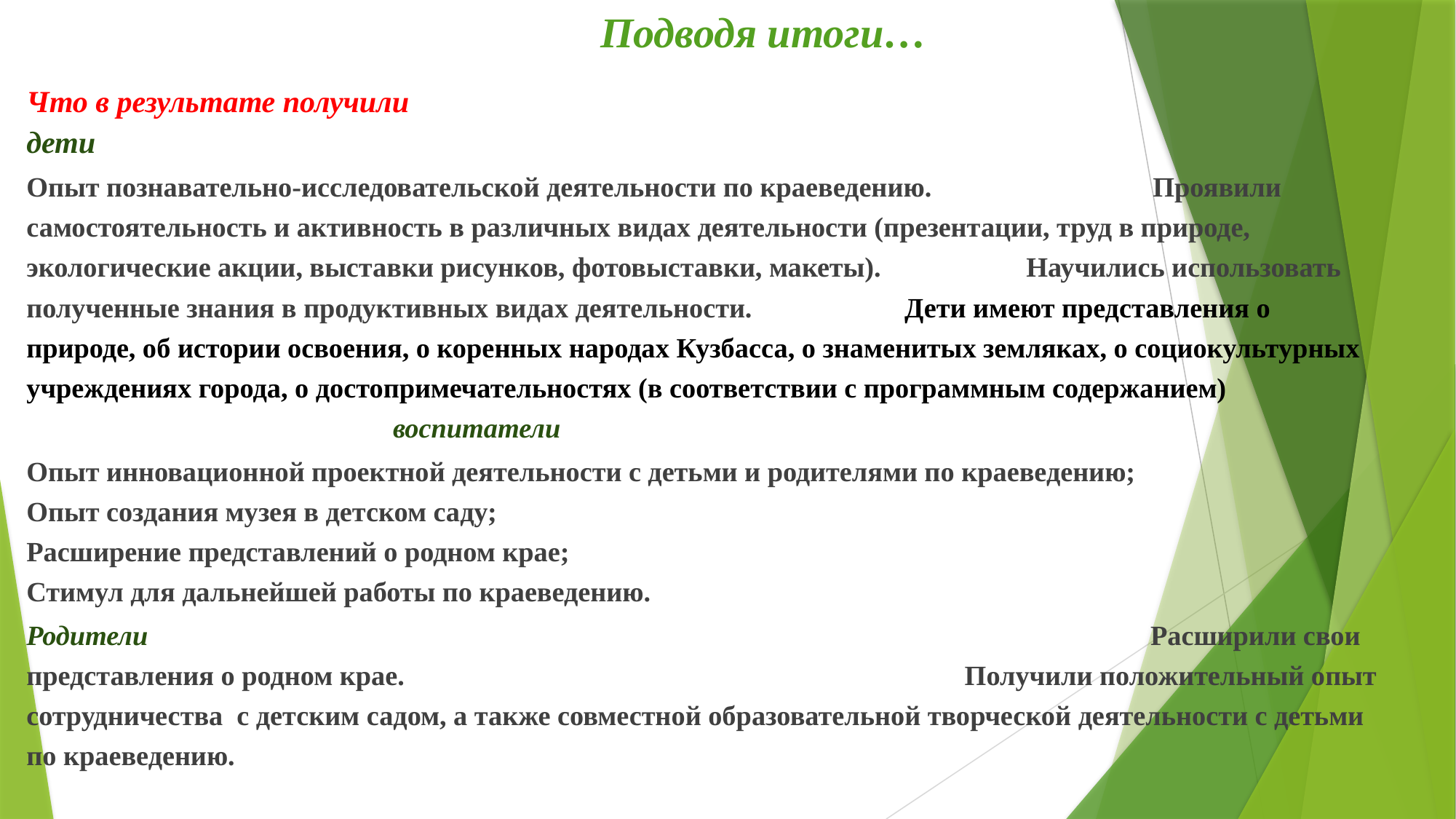

# Подводя итоги…
Что в результате получили
дети
Опыт познавательно-исследовательской деятельности по краеведению.                                Проявили самостоятельность и активность в различных видах деятельности (презентации, труд в природе, экологические акции, выставки рисунков, фотовыставки, макеты).                     Научились использовать полученные знания в продуктивных видах деятельности.                      Дети имеют представления о природе, об истории освоения, о коренных народах Кузбасса, о знаменитых земляках, о социокультурных учреждениях города, о достопримечательностях (в соответствии с программным содержанием)                                                                             воспитатели
Опыт инновационной проектной деятельности с детьми и родителями по краеведению;
Опыт создания музея в детском саду;
Расширение представлений о родном крае;
Стимул для дальнейшей работы по краеведению.
Родители                                                                                                                                                 Расширили свои представления о родном крае.                                                                                 Получили положительный опыт сотрудничества  с детским садом, а также совместной образовательной творческой деятельности с детьми по краеведению.